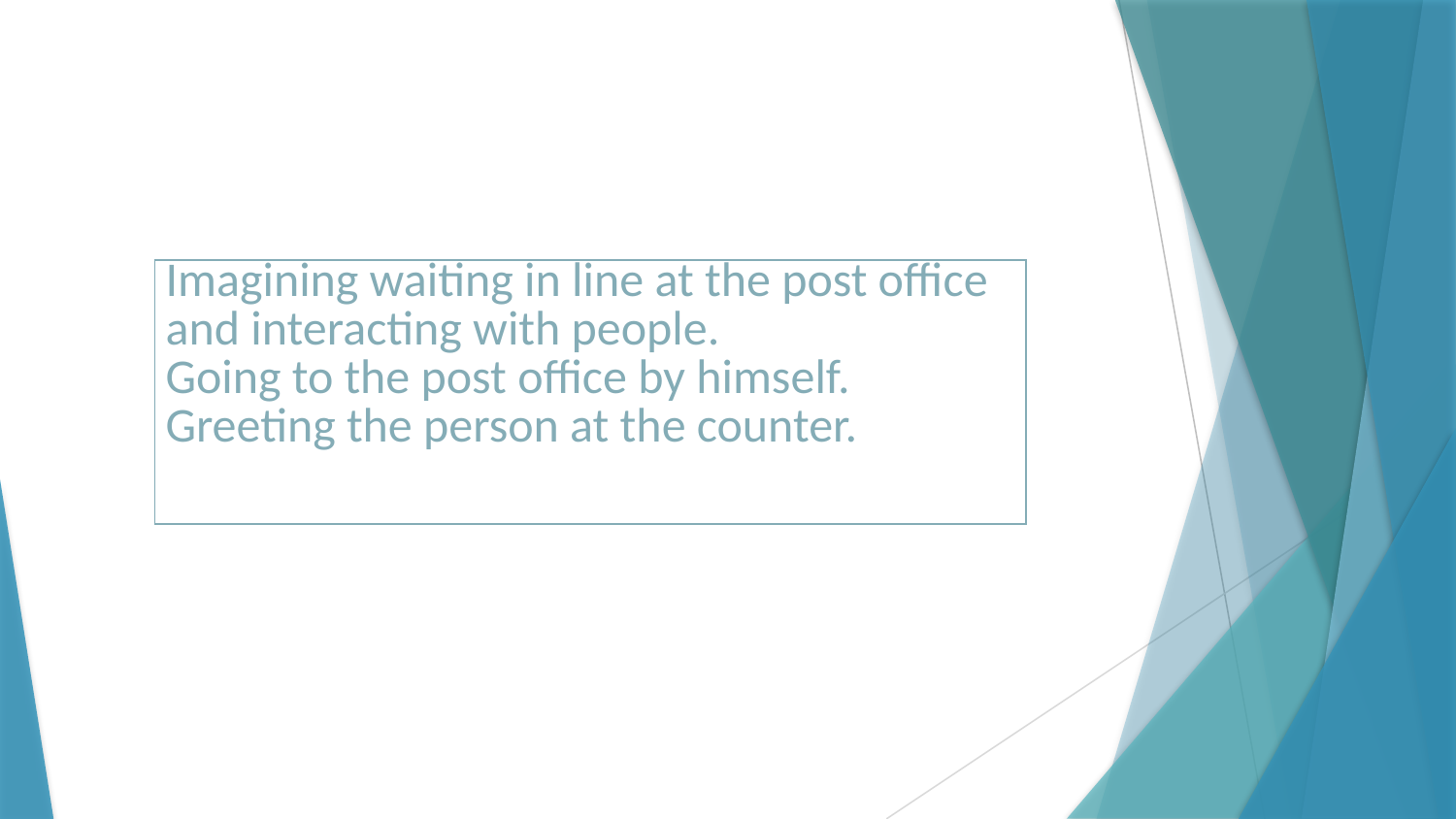

| Imagining waiting in line at the post office and interacting with people. Going to the post office by himself. Greeting the person at the counter. |
| --- |